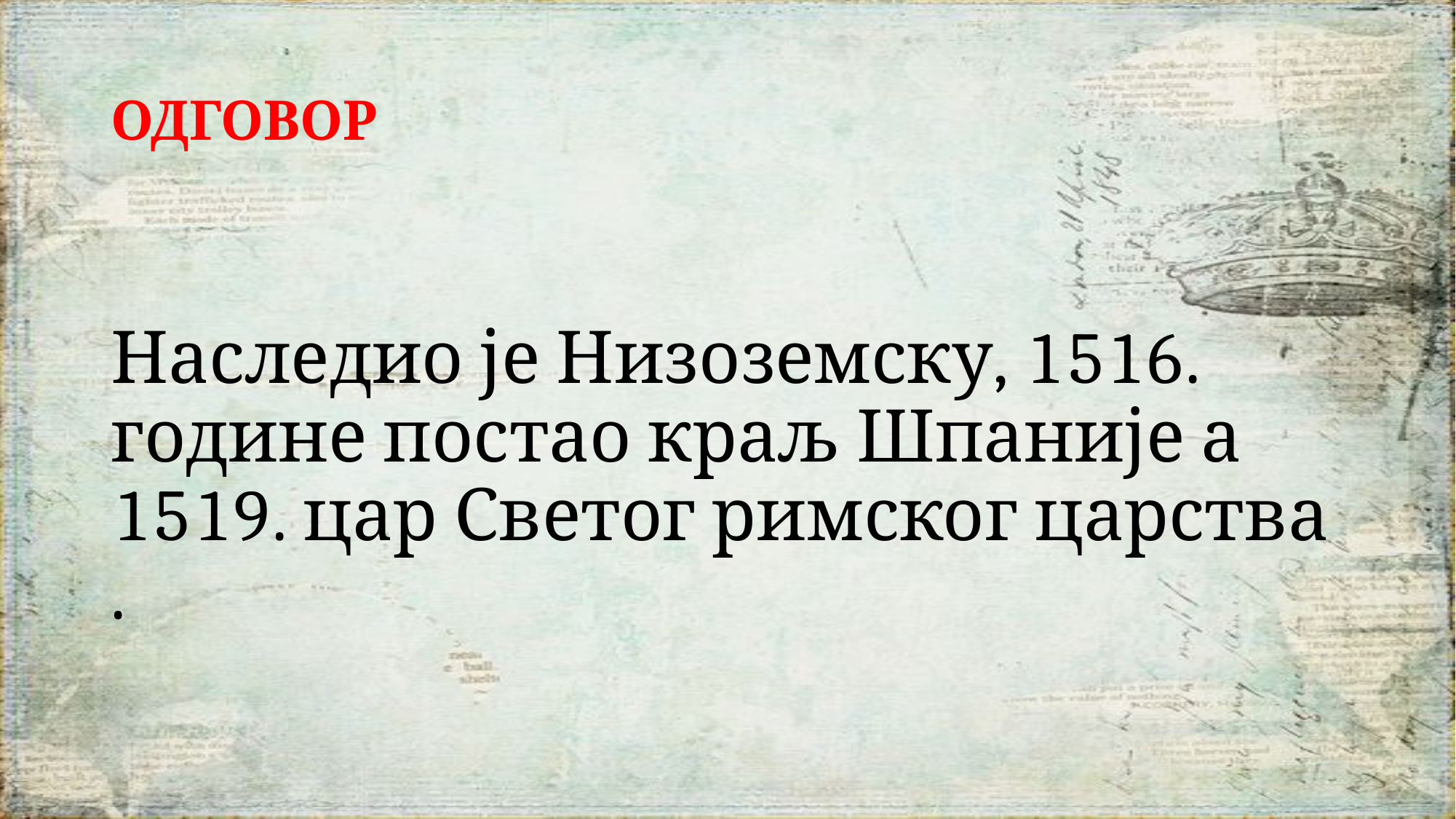

# ОДГОВОР
Наследио је Низоземску, 1516. године постао краљ Шпаније а 1519. цар Светог римског царства .